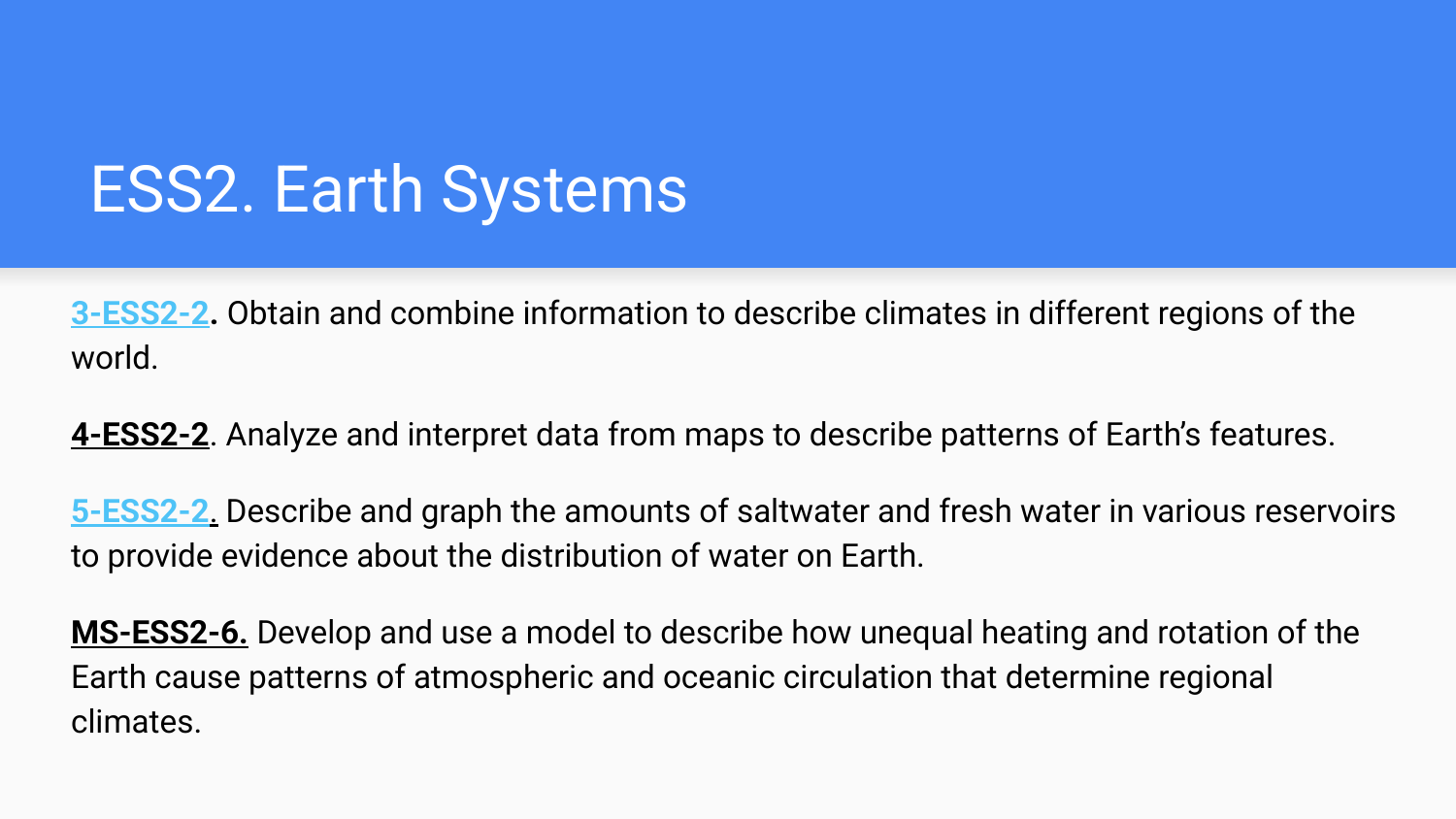

# ESS2. Earth Systems
3-ESS2-2. Obtain and combine information to describe climates in different regions of the world.
4-ESS2-2. Analyze and interpret data from maps to describe patterns of Earth’s features.
5-ESS2-2. Describe and graph the amounts of saltwater and fresh water in various reservoirs to provide evidence about the distribution of water on Earth.
MS-ESS2-6. Develop and use a model to describe how unequal heating and rotation of the Earth cause patterns of atmospheric and oceanic circulation that determine regional climates.